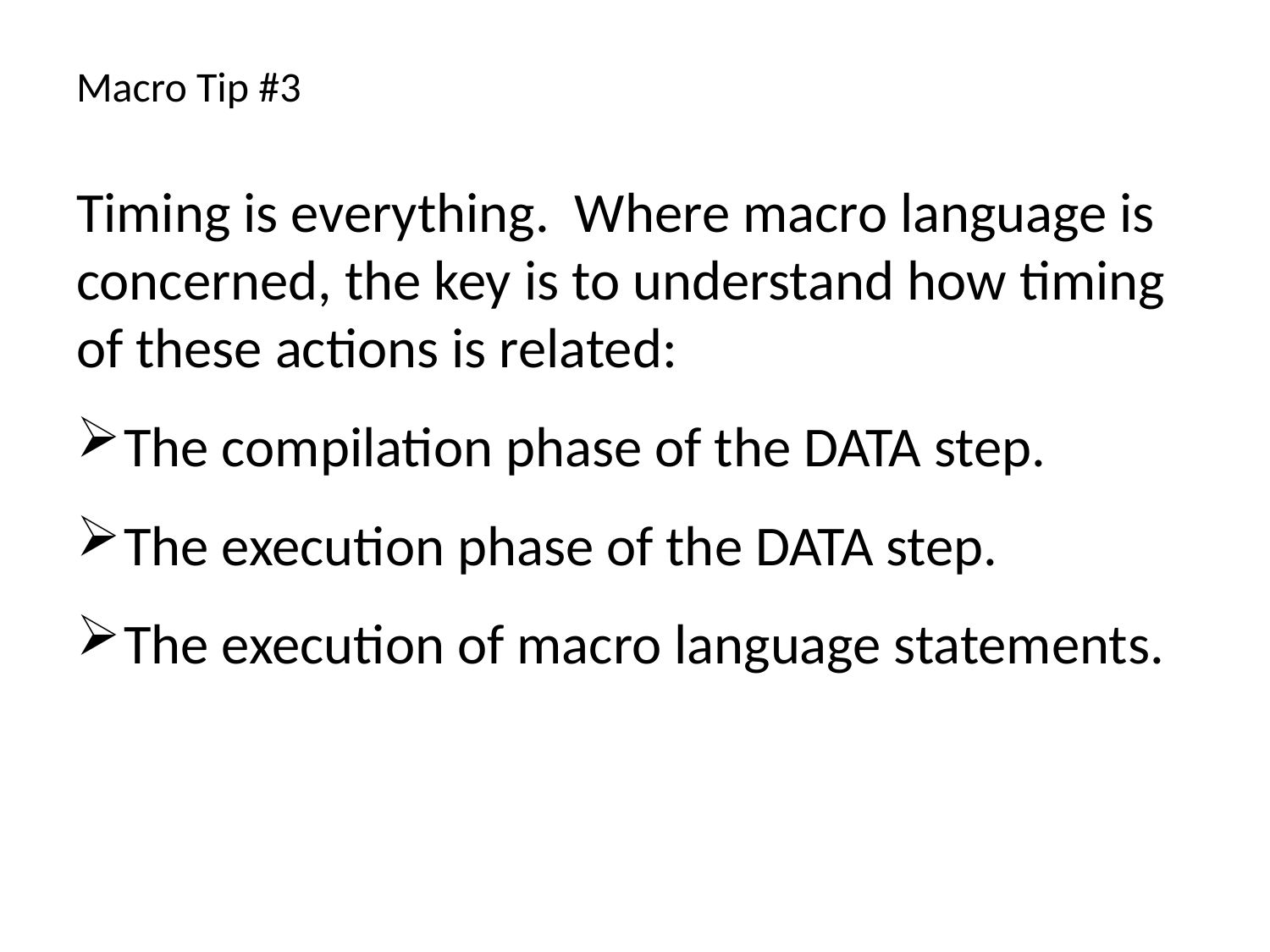

# Macro Tip #3
Timing is everything.  Where macro language is concerned, the key is to understand how timing of these actions is related:

The compilation phase of the DATA step.

The execution phase of the DATA step.

The execution of macro language statements.